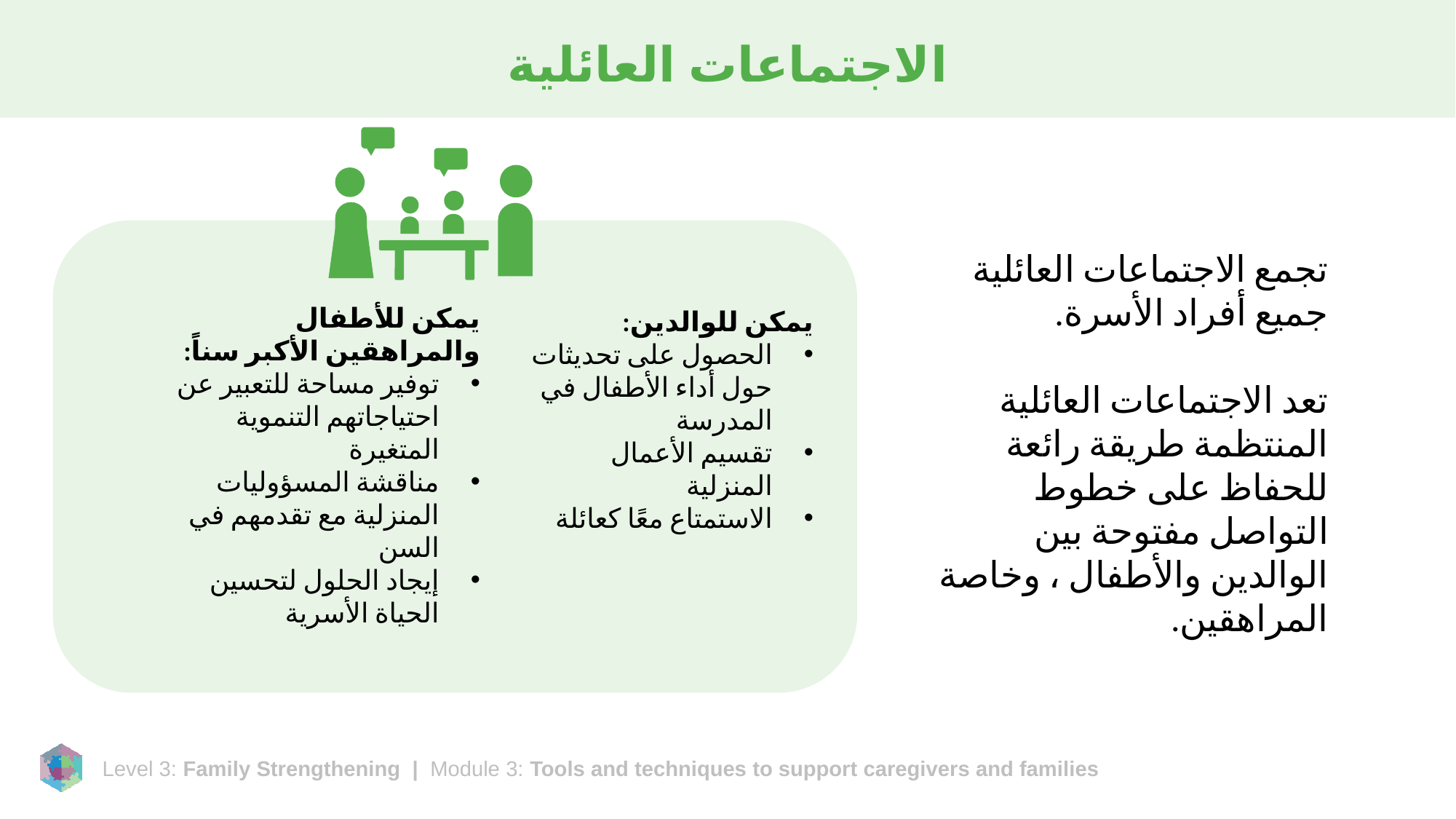

# الاجتماعات العائلية

تجمع الاجتماعات العائلية جميع أفراد الأسرة.

تعد الاجتماعات العائلية المنتظمة طريقة رائعة للحفاظ على خطوط التواصل مفتوحة بين الوالدين والأطفال ، وخاصة المراهقين.
يمكن للأطفال والمراهقين الأكبر سناً:
توفير مساحة للتعبير عن احتياجاتهم التنموية المتغيرة
مناقشة المسؤوليات المنزلية مع تقدمهم في السن
إيجاد الحلول لتحسين الحياة الأسرية
يمكن للوالدين:
الحصول على تحديثات حول أداء الأطفال في المدرسة
تقسيم الأعمال المنزلية
الاستمتاع معًا كعائلة